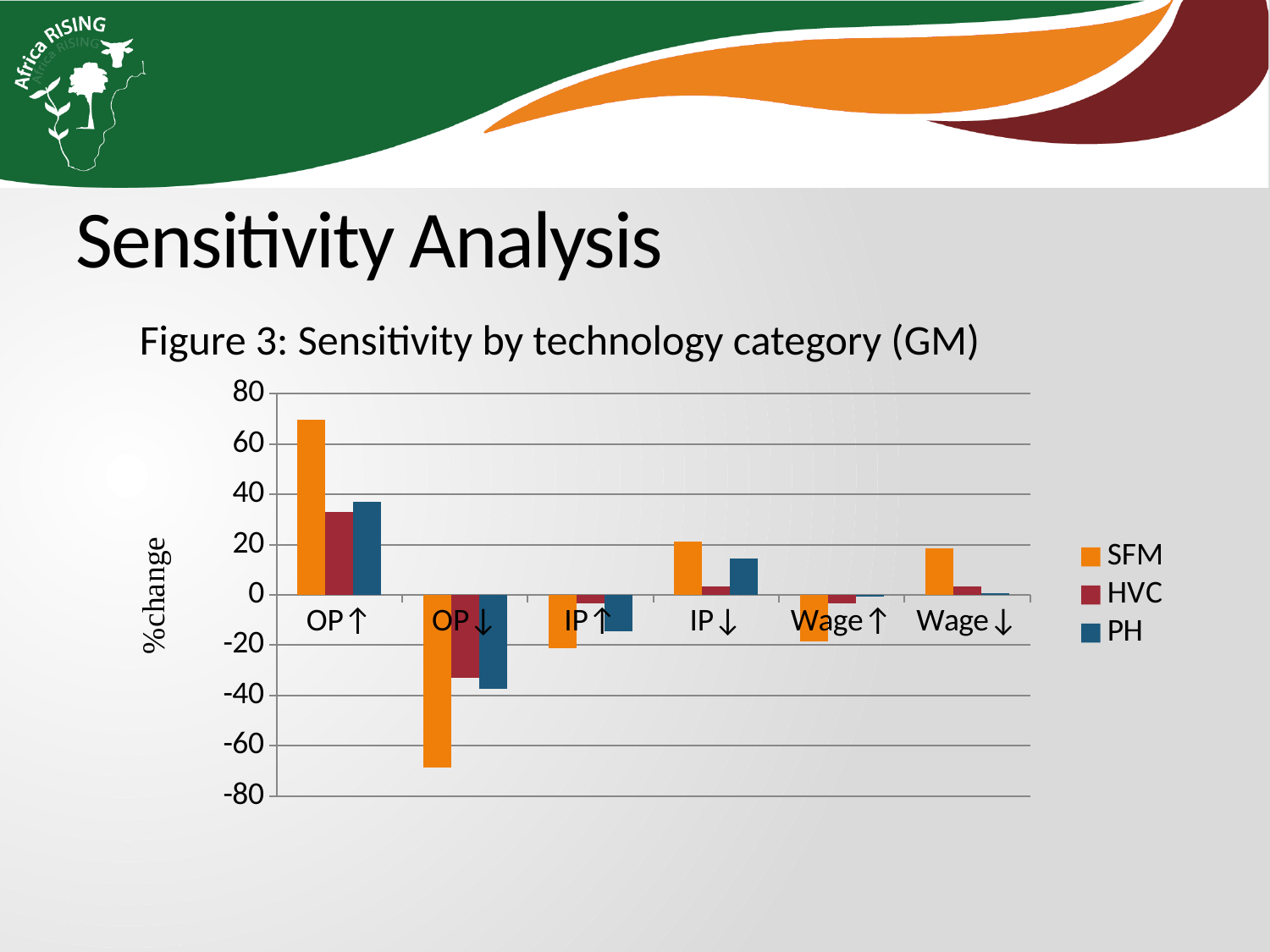

# Sensitivity Analysis
Figure 3: Sensitivity by technology category (GM)

### Chart

| Category | SFM | HVC | PH |
|---|---|---|---|
| OP↑ | 69.67203221083044 | 33.05142105128027 | 37.20886334019584 |
| OP↓ | -68.77437012392694 | -33.01386228625863 | -37.2088632971217 |
| IP↑ | -21.284418817313483 | -3.411310446459211 | -14.37973977912471 |
| IP↓ | 21.284418817236478 | 3.411310449863539 | 14.37973977008823 |
| Wage↑ | -18.40081519076323 | -3.2555318859336193 | -0.7380270277069808 |
| Wage↓ | 18.40081519032648 | 3.255531888831541 | 0.7380270578287484 |